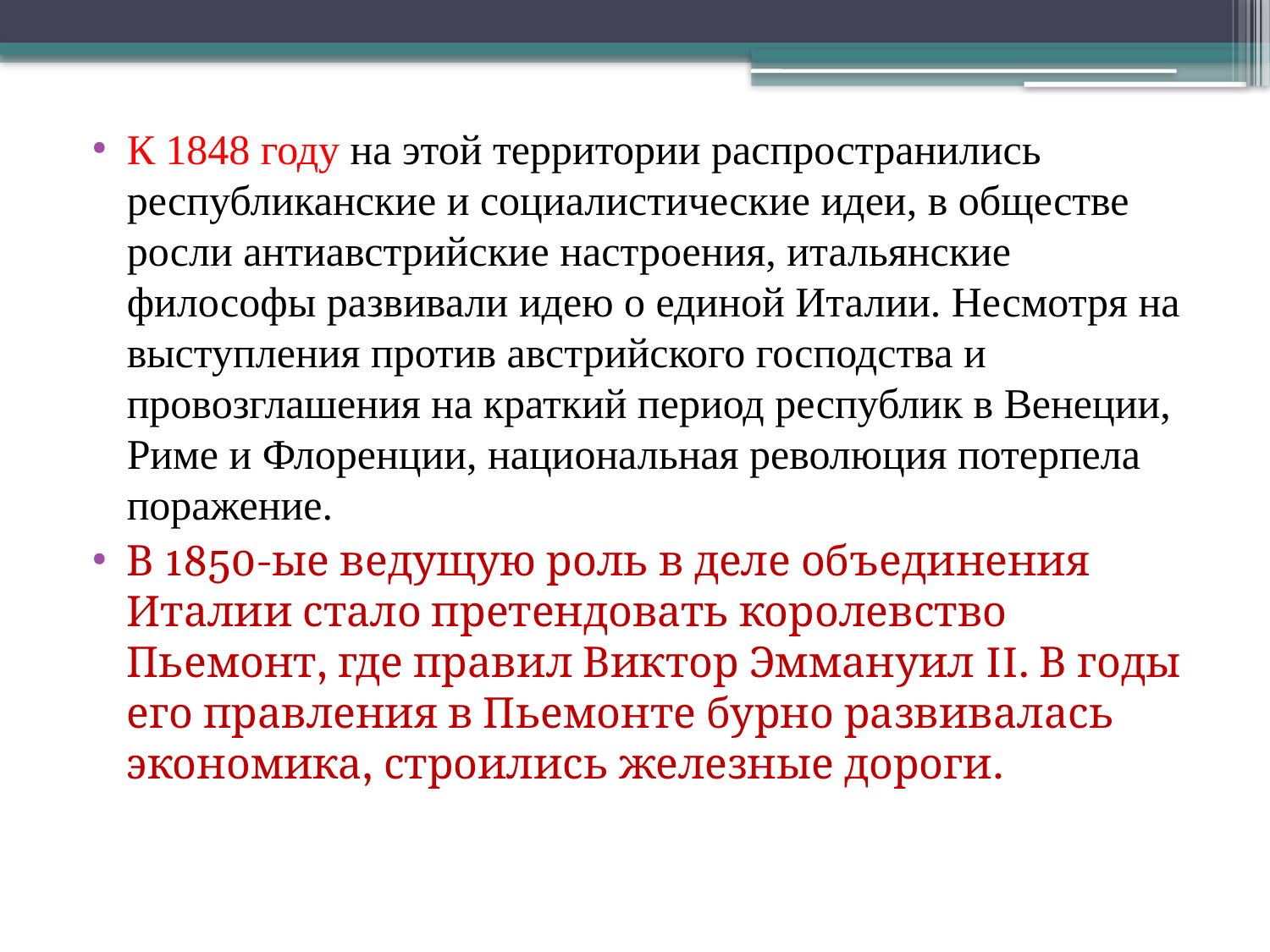

К 1848 году на этой территории распространились республиканские и социалистические идеи, в обществе росли антиавстрийские настроения, итальянские философы развивали идею о единой Италии. Несмотря на выступления против австрийского господства и провозглашения на краткий период республик в Венеции, Риме и Флоренции, национальная революция потерпела поражение.
В 1850-ые ведущую роль в деле объединения Италии стало претендовать королевство Пьемонт, где правил Виктор Эммануил II. В годы его правления в Пьемонте бурно развивалась экономика, строились железные дороги.
#